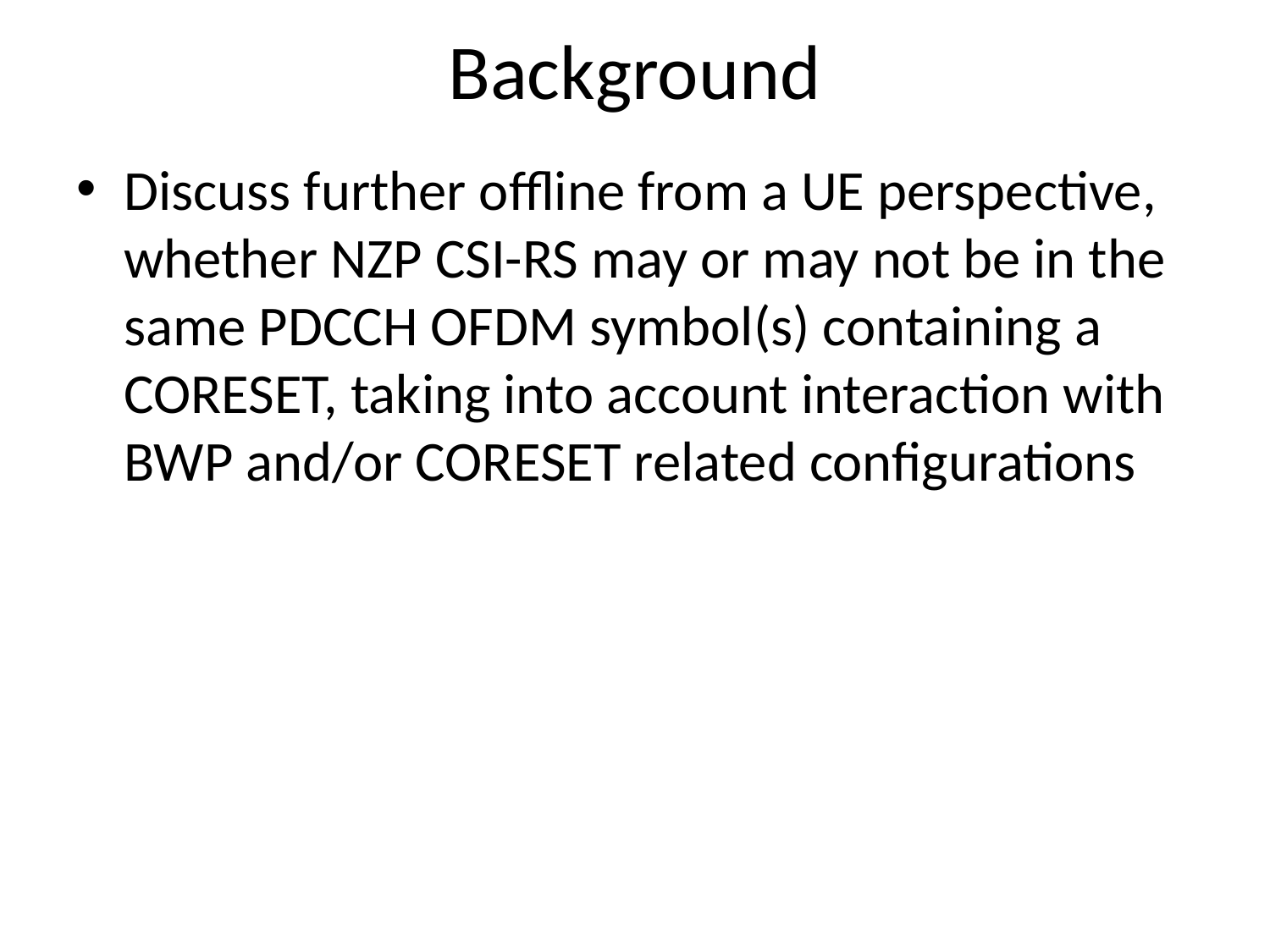

# Background
Discuss further offline from a UE perspective, whether NZP CSI-RS may or may not be in the same PDCCH OFDM symbol(s) containing a CORESET, taking into account interaction with BWP and/or CORESET related configurations